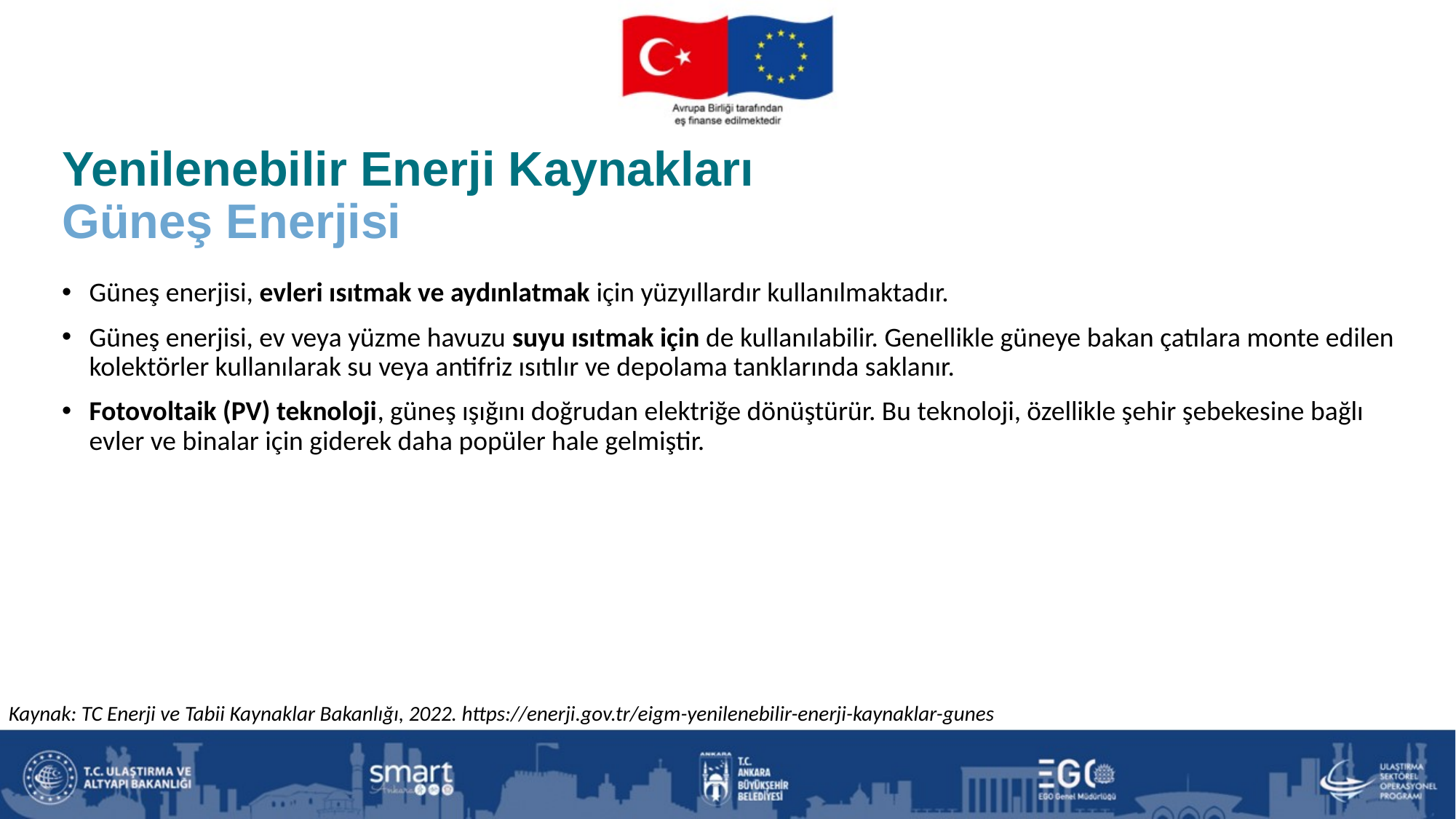

Yenilenebilir Enerji Kaynakları
Güneş Enerjisi

Güneş enerjisi, evleri ısıtmak ve aydınlatmak için yüzyıllardır kullanılmaktadır.
Güneş enerjisi, ev veya yüzme havuzu suyu ısıtmak için de kullanılabilir. Genellikle güneye bakan çatılara monte edilen kolektörler kullanılarak su veya antifriz ısıtılır ve depolama tanklarında saklanır.
Fotovoltaik (PV) teknoloji, güneş ışığını doğrudan elektriğe dönüştürür. Bu teknoloji, özellikle şehir şebekesine bağlı evler ve binalar için giderek daha popüler hale gelmiştir.

Kaynak: TC Enerji ve Tabii Kaynaklar Bakanlığı, 2022. https://enerji.gov.tr/eigm-yenilenebilir-enerji-kaynaklar-gunes